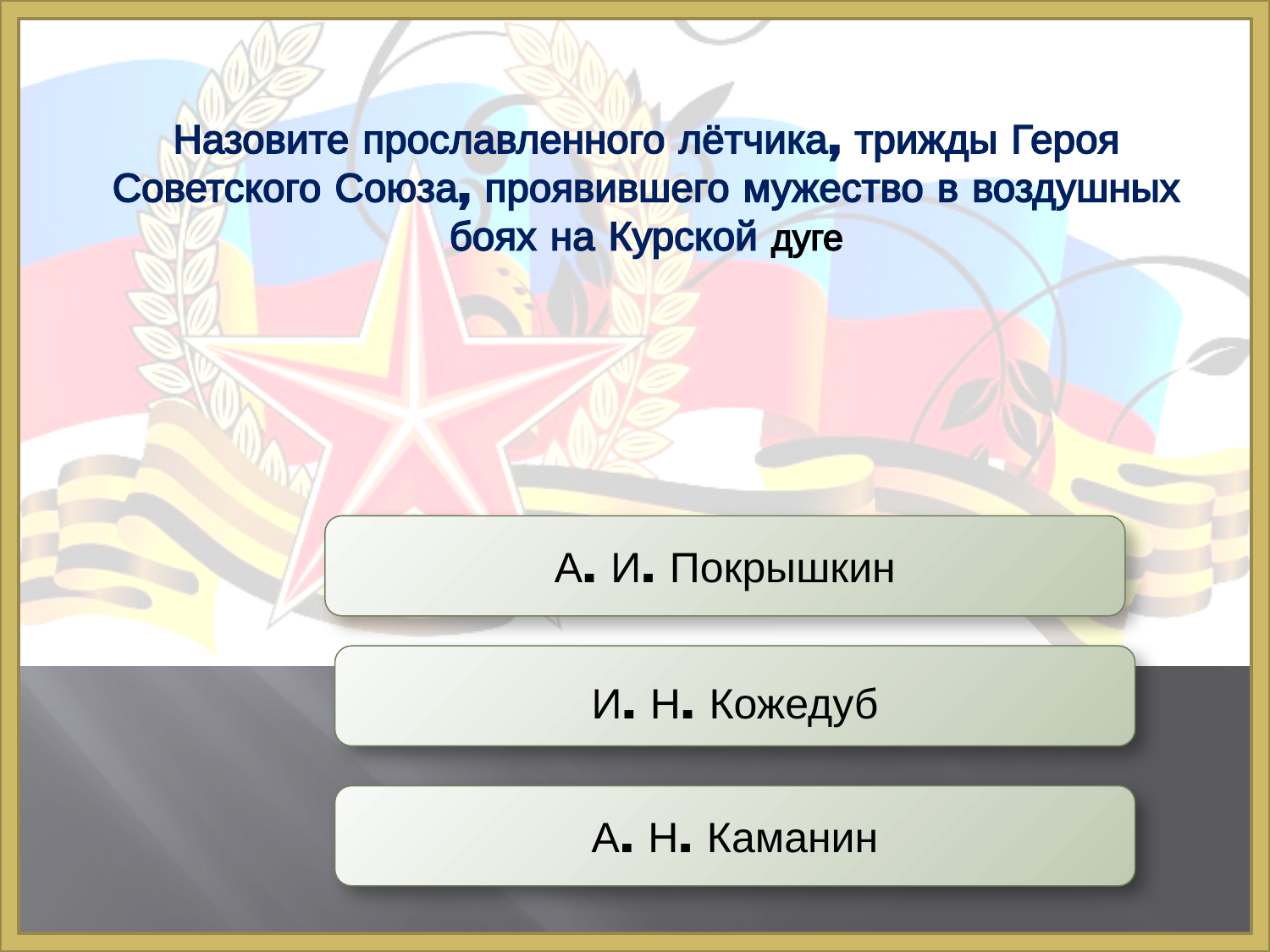

# Назовите прославленного лётчика, трижды Героя Советского Союза, проявившего мужество в воздушных боях на Курской дуге

А. И. Покрышкин

И. Н. Кожедуб

А. Н. Каманин